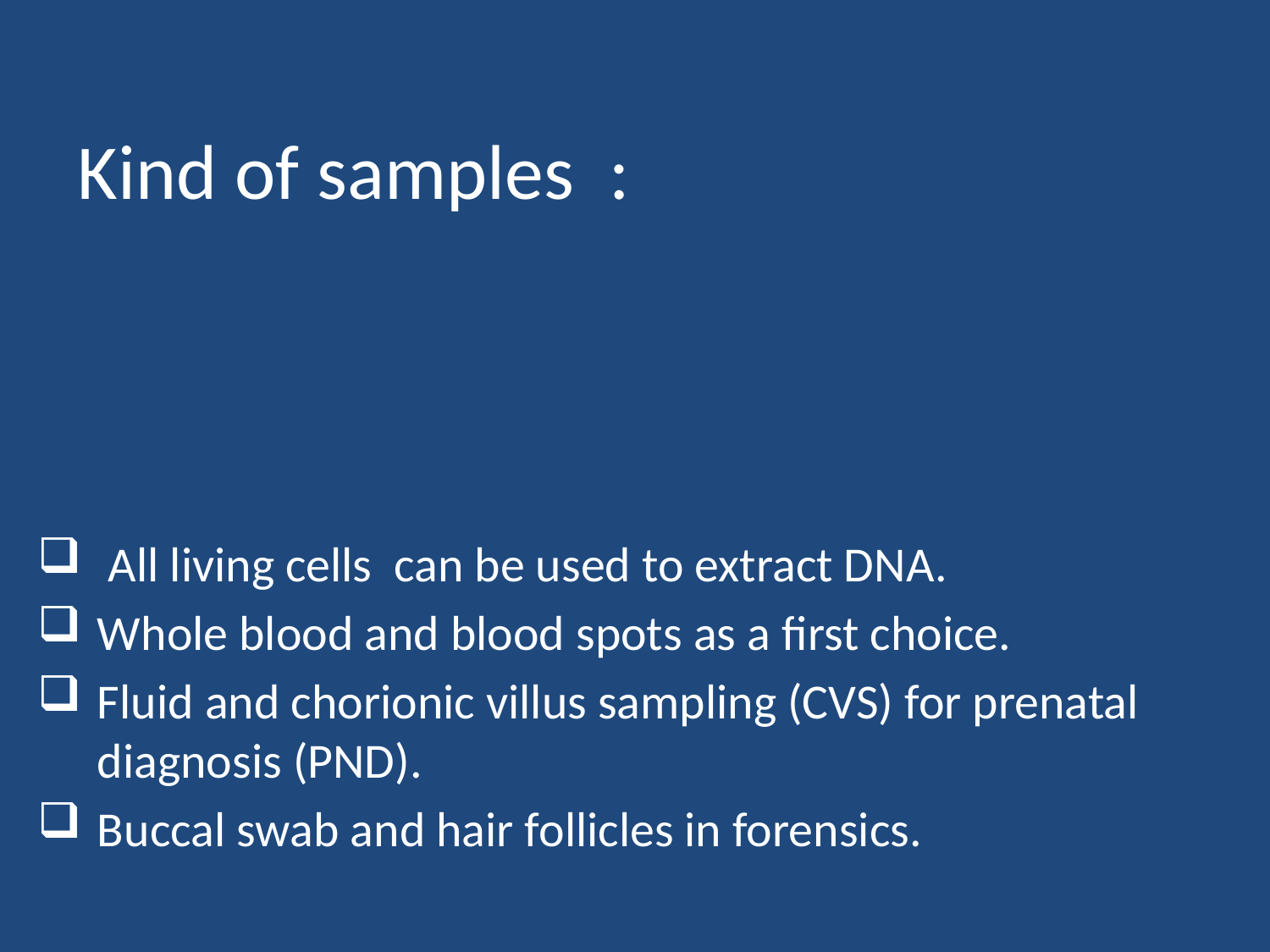

# Kind of samples  :
 All living cells  can be used to extract DNA.
Whole blood and blood spots as a first choice.
Fluid and chorionic villus sampling (CVS) for prenatal diagnosis (PND).
Buccal swab and hair follicles in forensics.